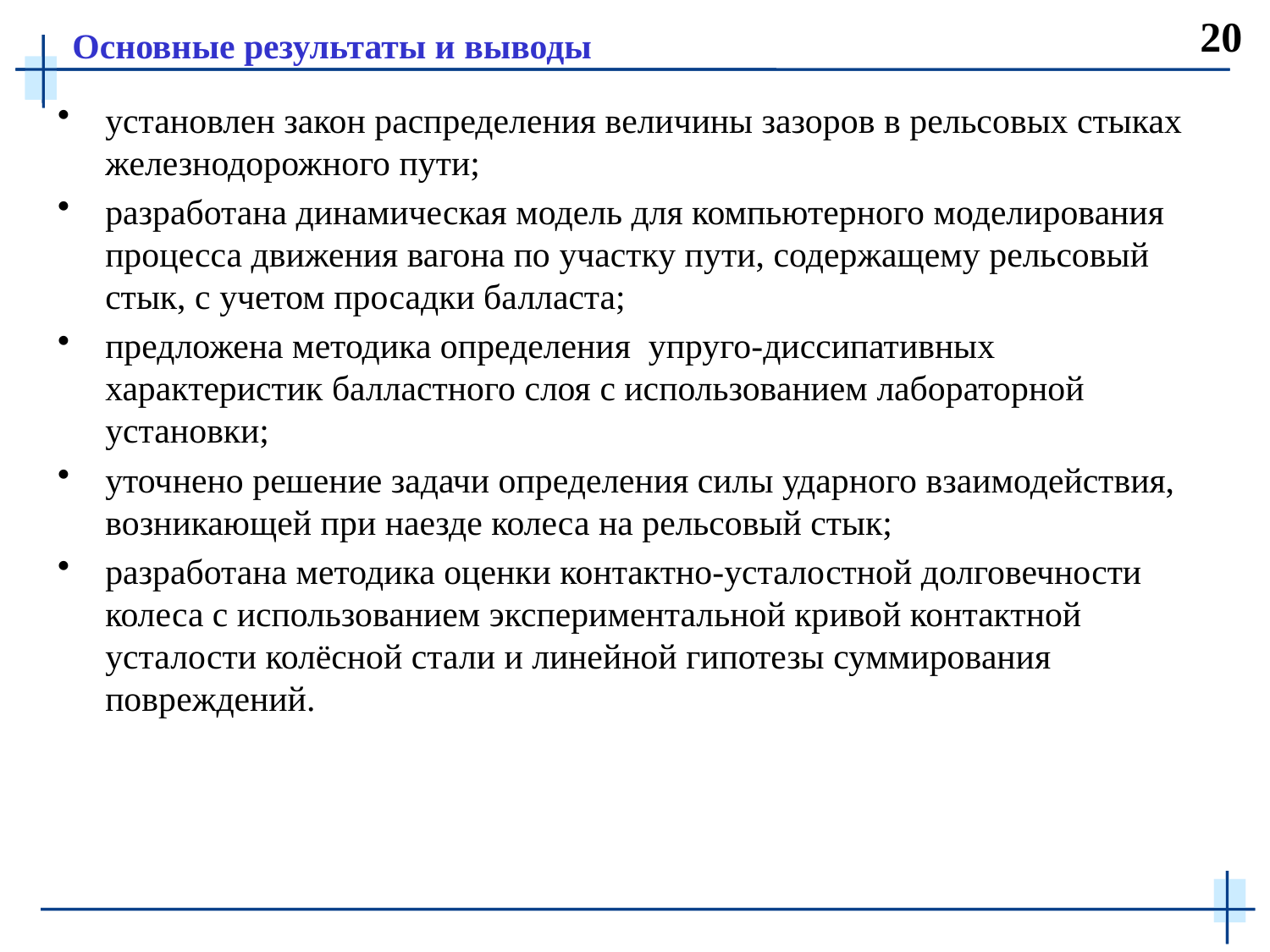

20
# Основные результаты и выводы
установлен закон распределения величины зазоров в рельсовых стыках железнодорожного пути;
разработана динамическая модель для компьютерного моделирования процесса движения вагона по участку пути, содержащему рельсовый стык, с учетом просадки балласта;
предложена методика определения  упруго-диссипативных характеристик балластного слоя с использованием лабораторной установки;
уточнено решение задачи определения силы ударного взаимодействия, возникающей при наезде колеса на рельсовый стык;
разработана методика оценки контактно-усталостной долговечности колеса с использованием экспериментальной кривой контактной усталости колёсной стали и линейной гипотезы суммирования повреждений.